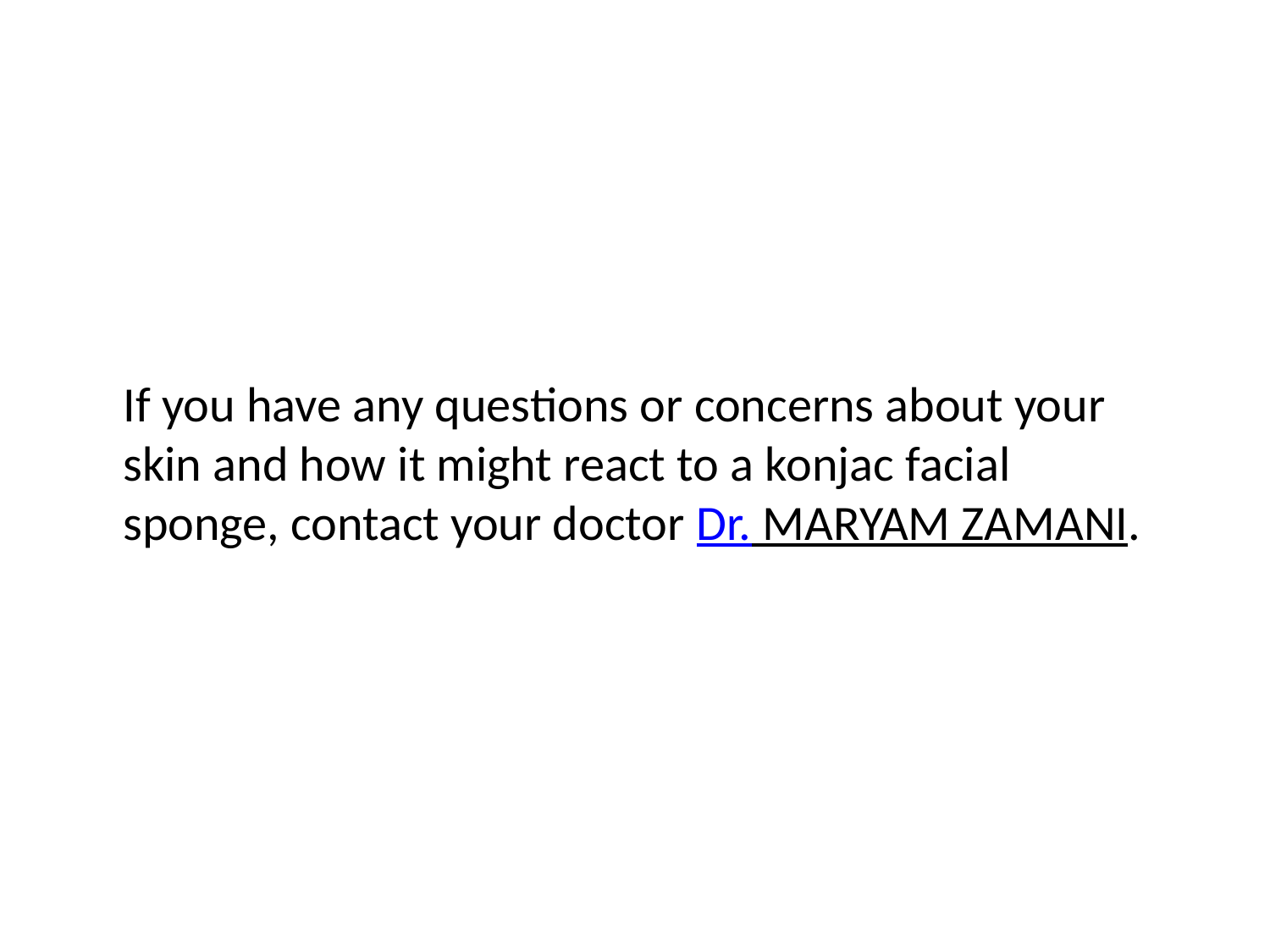

If you have any questions or concerns about your skin and how it might react to a konjac facial sponge, contact your doctor Dr. MARYAM ZAMANI.